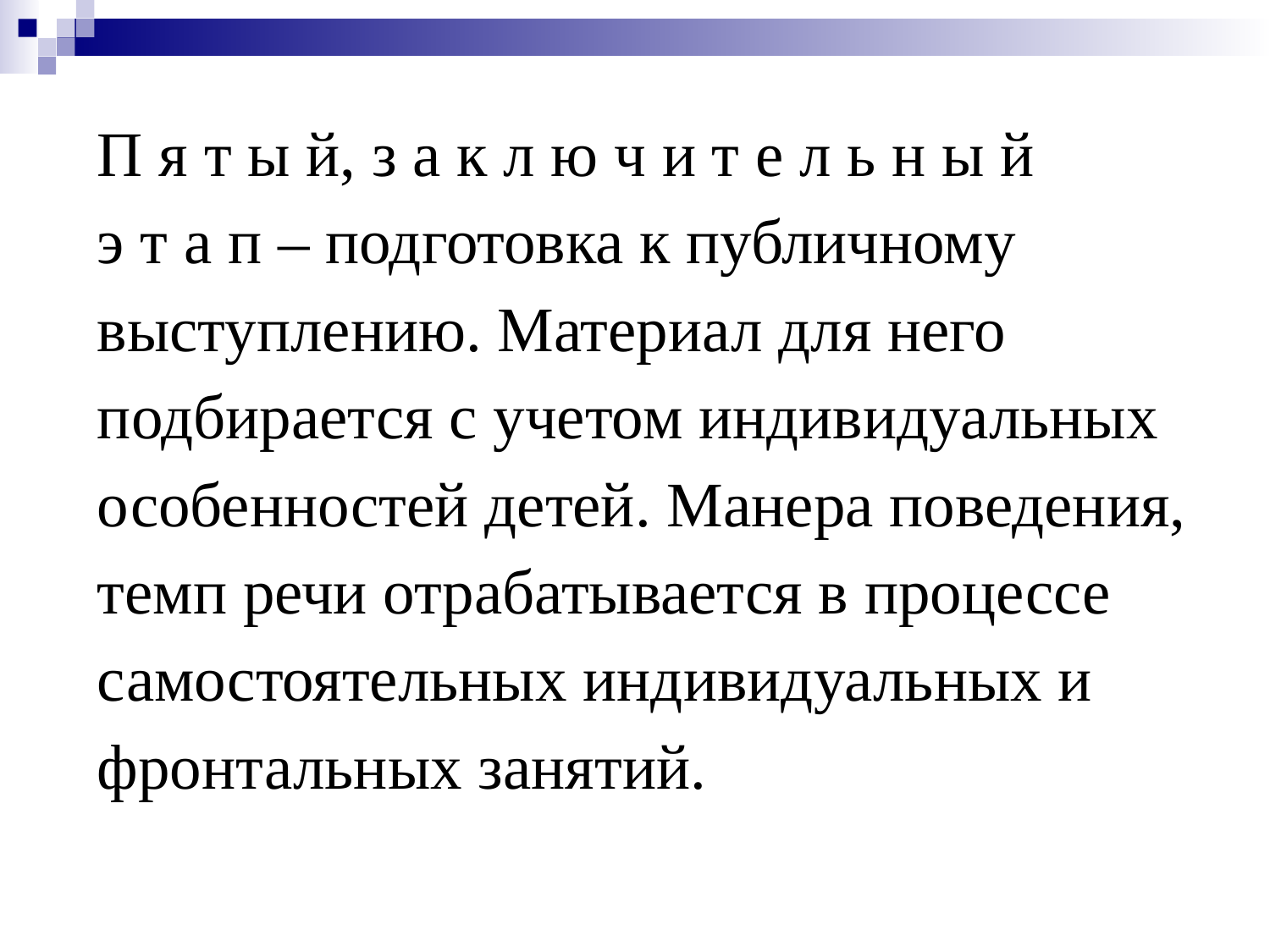

# П я т ы й, з а к л ю ч и т е л ь н ы й э т а п – подготовка к публичному выступлению. Материал для него подбирается с учетом индивидуальных особенностей детей. Манера поведения, темп речи отрабатывается в процессе самостоятельных индивидуальных и фронтальных занятий.